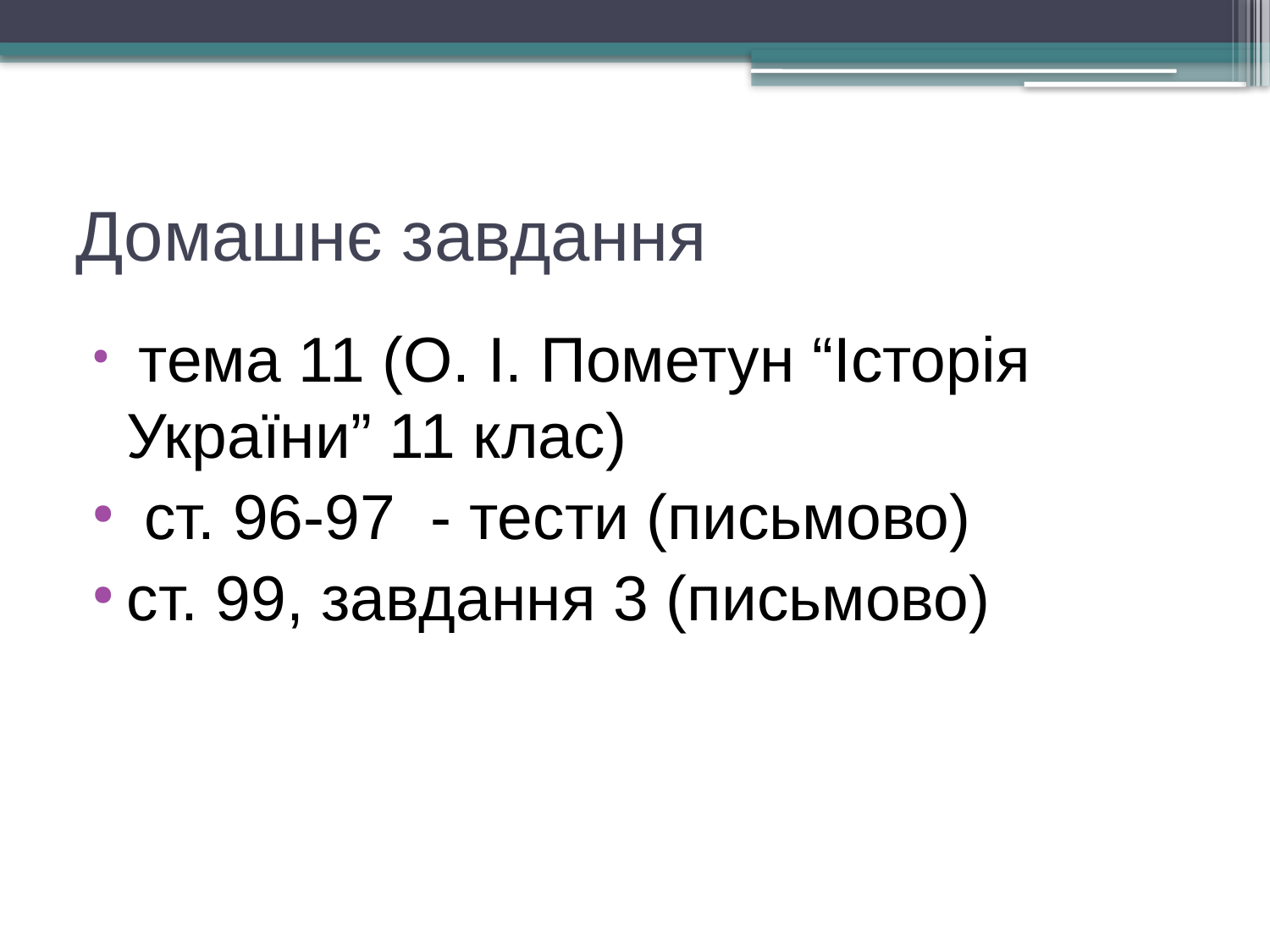

# Домашнє завдання
 тема 11 (О. І. Пометун “Історія України” 11 клас)
 ст. 96-97  - тести (письмово)
ст. 99, завдання 3 (письмово)